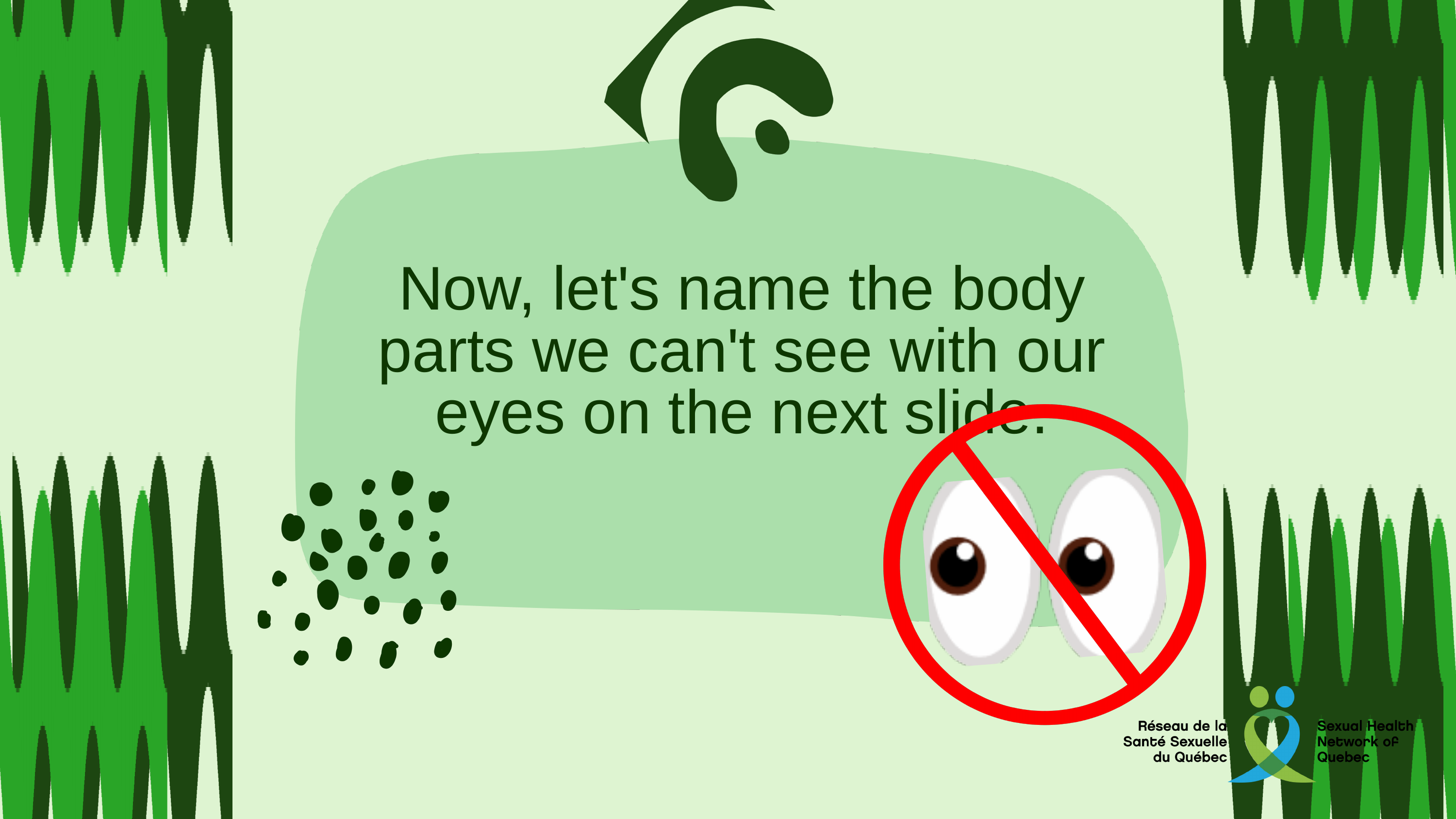

Now, let's name the body parts we can't see with our eyes on the next slide.